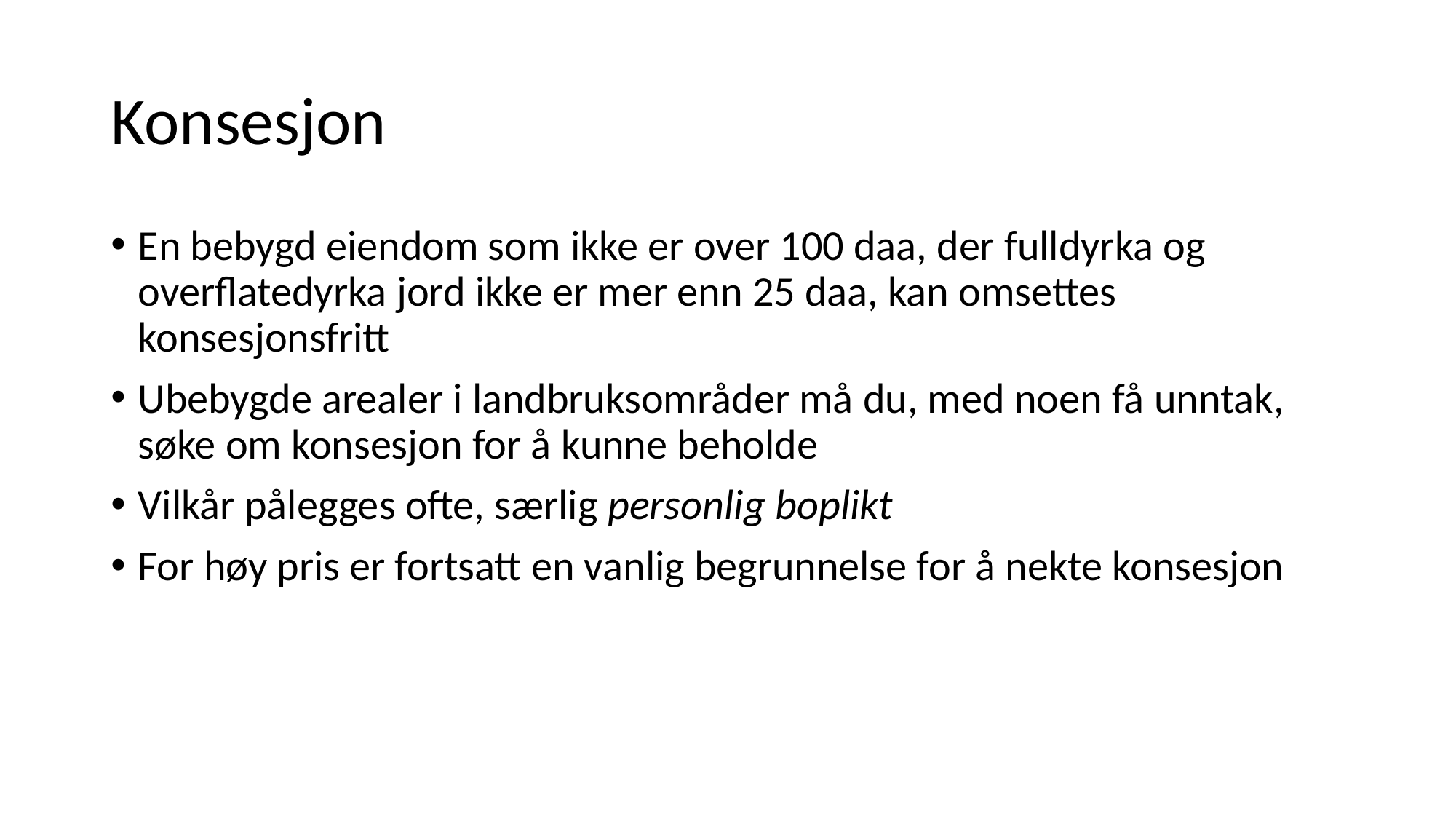

# Konsesjon
En bebygd eiendom som ikke er over 100 daa, der fulldyrka og overflatedyrka jord ikke er mer enn 25 daa, kan omsettes konsesjonsfritt
Ubebygde arealer i landbruksområder må du, med noen få unntak, søke om konsesjon for å kunne beholde
Vilkår pålegges ofte, særlig personlig boplikt
For høy pris er fortsatt en vanlig begrunnelse for å nekte konsesjon